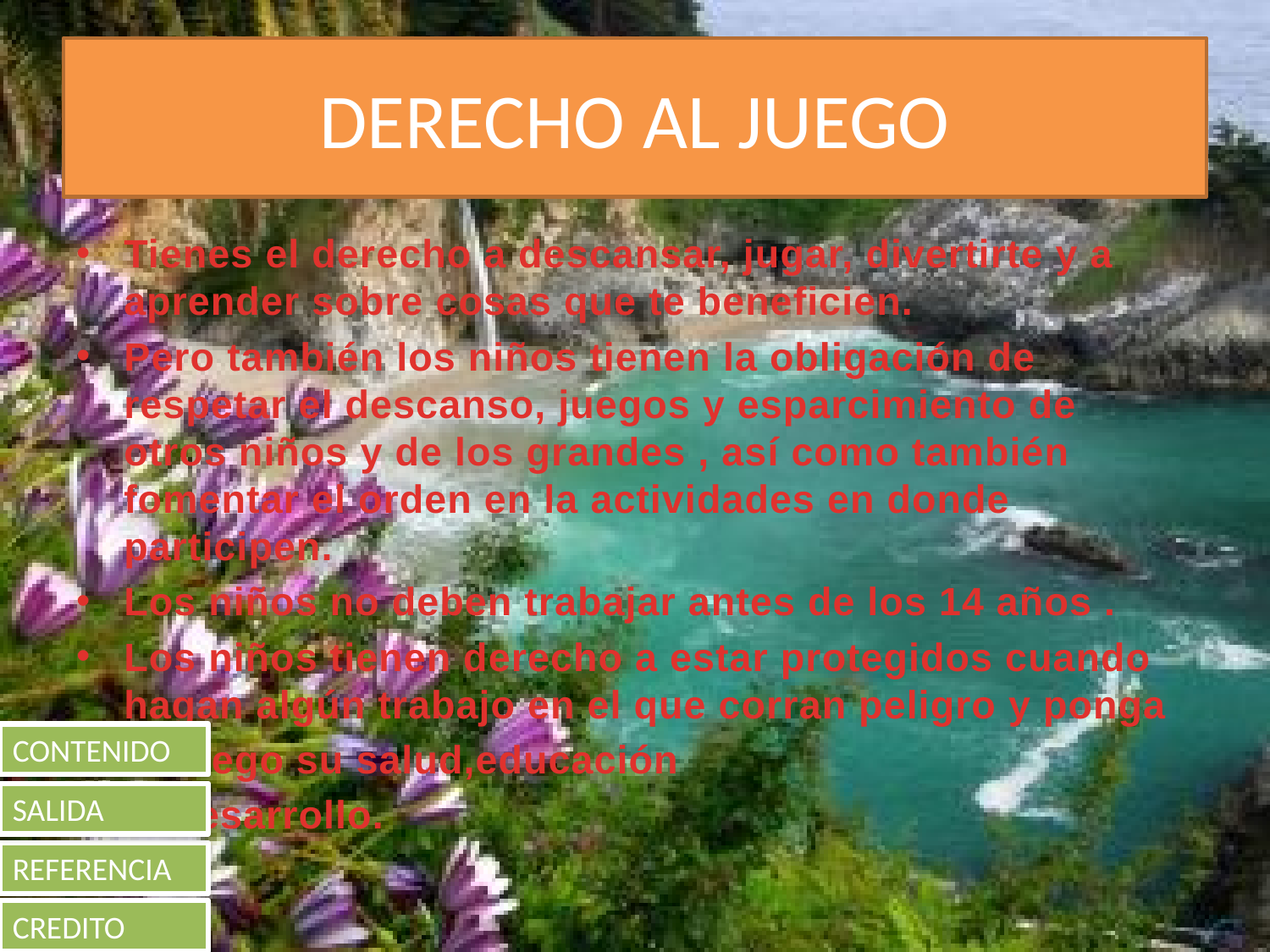

# DERECHO AL JUEGO
Tienes el derecho a descansar, jugar, divertirte y a aprender sobre cosas que te beneficien.
Pero también los niños tienen la obligación de respetar el descanso, juegos y esparcimiento de otros niños y de los grandes , así como también fomentar el orden en la actividades en donde participen.
Los niños no deben trabajar antes de los 14 años .
Los niños tienen derecho a estar protegidos cuando hagan algún trabajo en el que corran peligro y ponga
en riego su salud,educación
 o desarrollo.

CONTENIDO
SALIDA
REFERENCIA
CREDITO